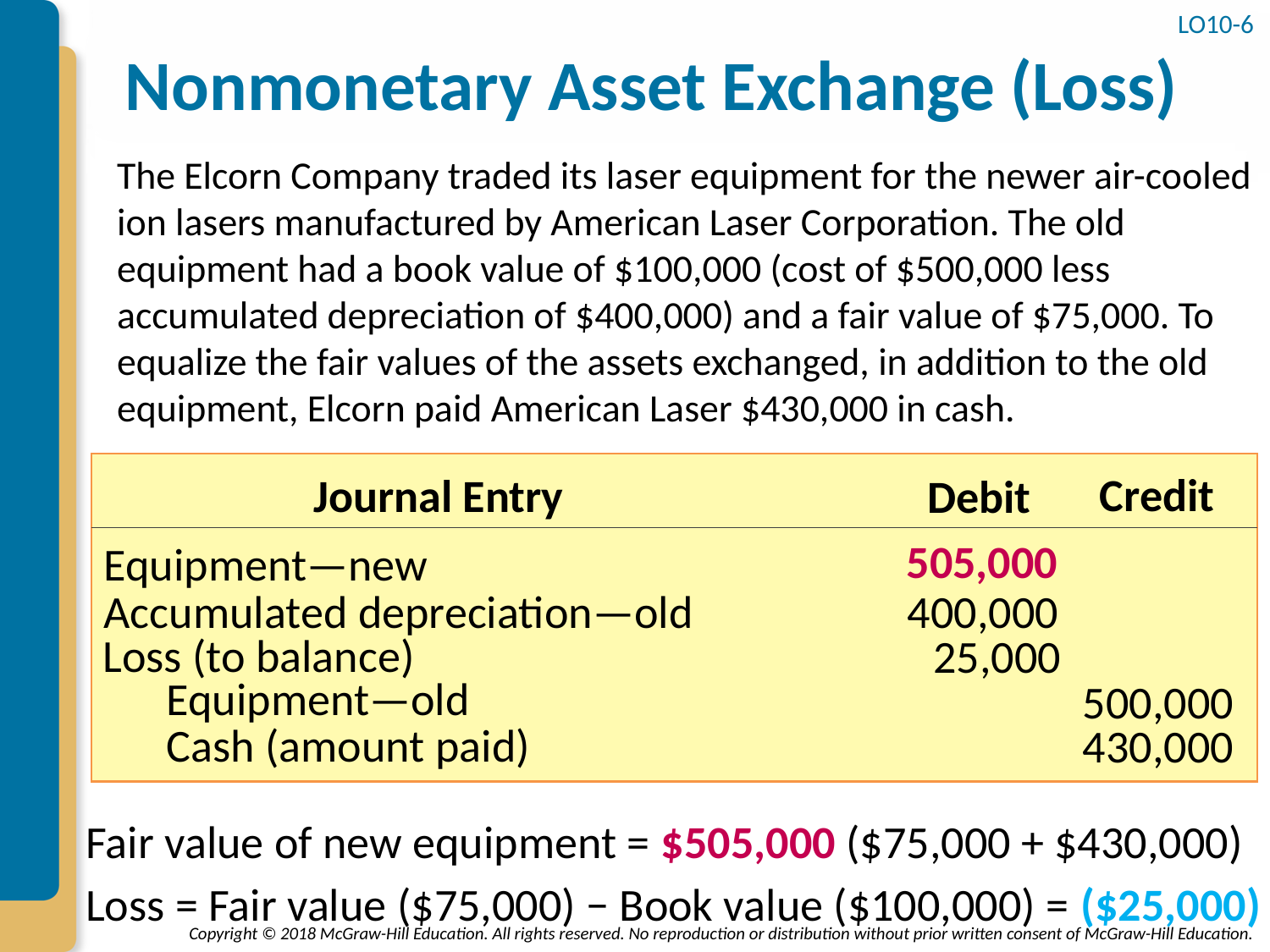

LO10-6
# Nonmonetary Asset Exchange (Loss)
The Elcorn Company traded its laser equipment for the newer air-cooled ion lasers manufactured by American Laser Corporation. The old equipment had a book value of $100,000 (cost of $500,000 less accumulated depreciation of $400,000) and a fair value of $75,000. To equalize the fair values of the assets exchanged, in addition to the old
equipment, Elcorn paid American Laser $430,000 in cash.

Credit
Journal Entry
Debit
505,000
Equipment—new
Accumulated depreciation—old
400,000

Loss (to balance)
25,000
Equipment—old
500,000
Cash (amount paid)
430,000
Fair value of new equipment = $505,000 ($75,000 + $430,000)
Loss = Fair value ($75,000) − Book value ($100,000) = ($25,000)